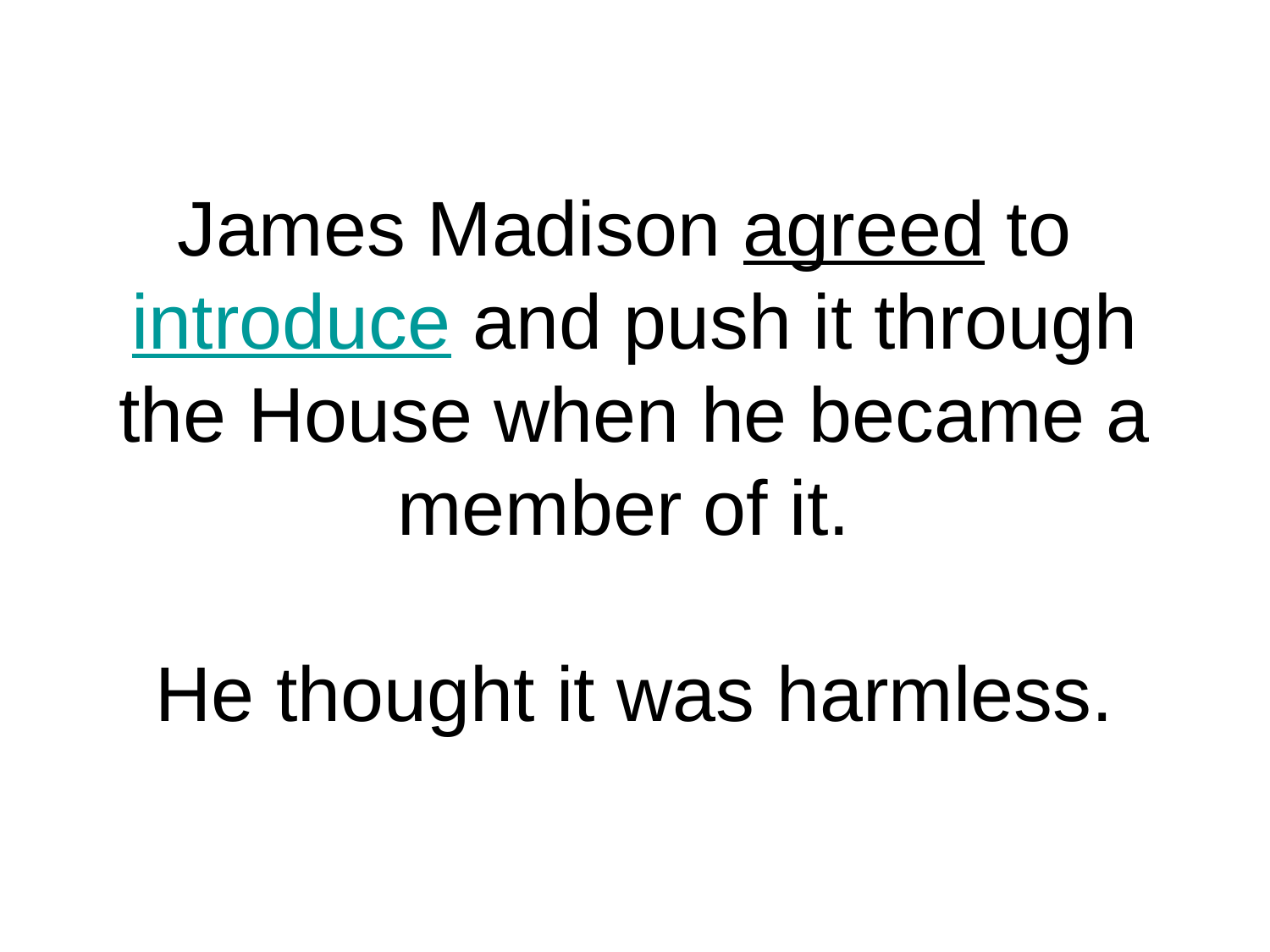

# James Madison agreed to introduce and push it through the House when he became a member of it. He thought it was harmless.